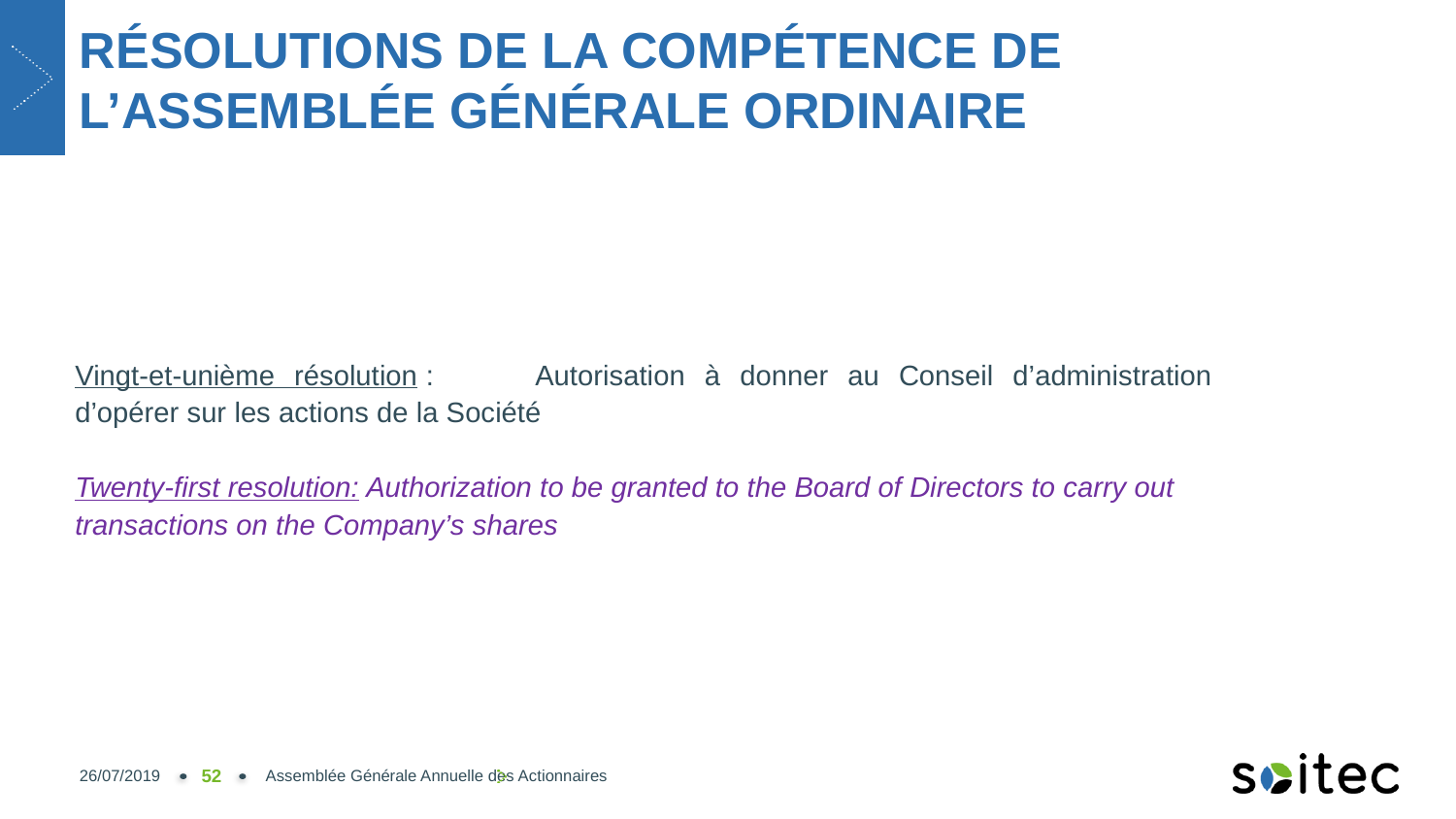

# RÉSOLUTIONS DE LA COMPÉTENCE DE L’ASSEMBLÉE GÉNÉRALE ORDINAIRE
Vingt-et-unième résolution : 	Autorisation à donner au Conseil d’administration d’opérer sur les actions de la Société

Twenty-first resolution:	Authorization to be granted to the Board of Directors to carry out
transactions on the Company’s shares

26/07/2019
52
Assemblée Générale Annuelle des Actionnaires